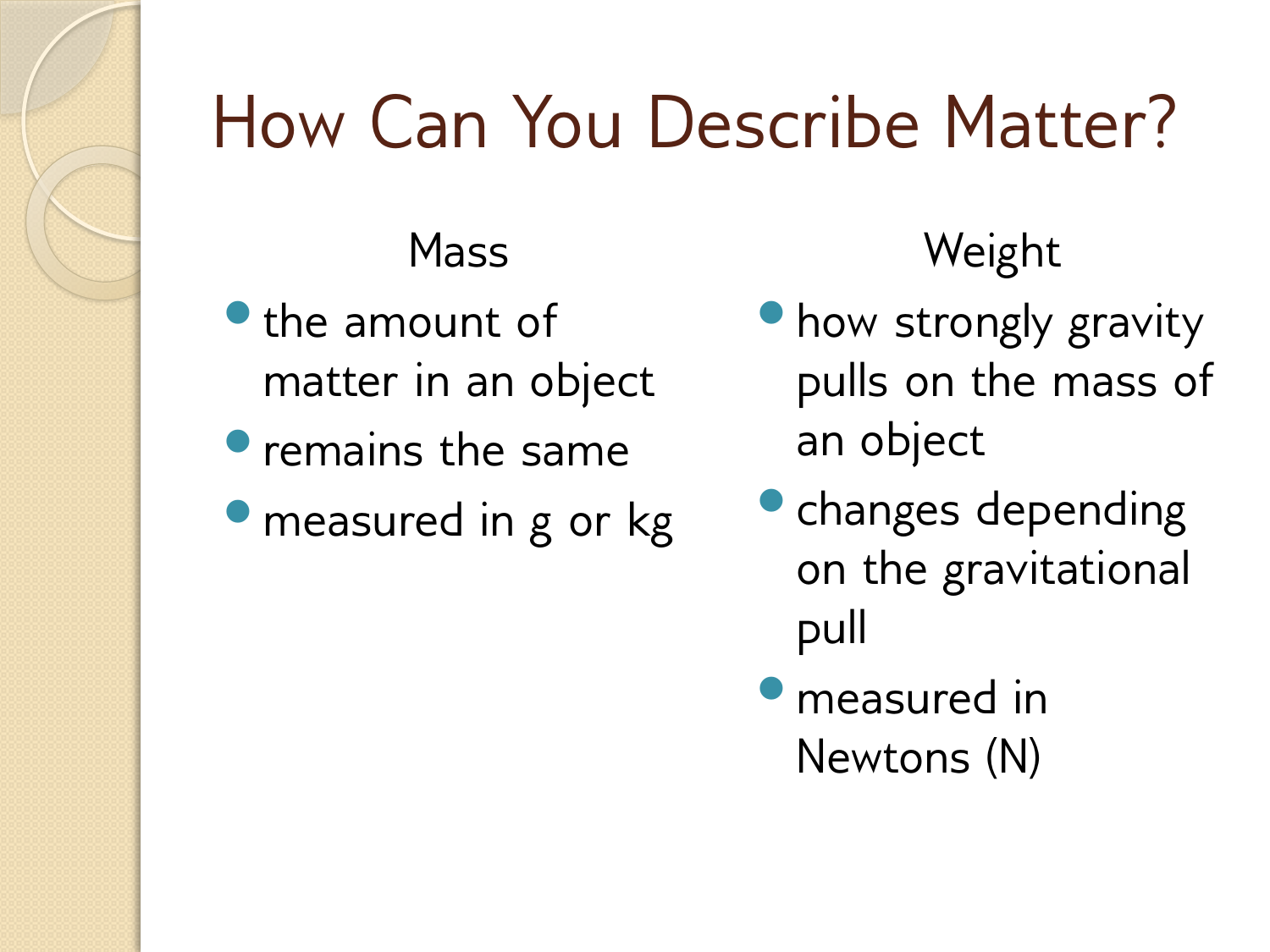

# How Can You Describe Matter?
Mass
the amount of matter in an object
remains the same
measured in g or kg

Weight
how strongly gravity pulls on the mass of an object
changes depending on the gravitational pull
measured in Newtons (N)